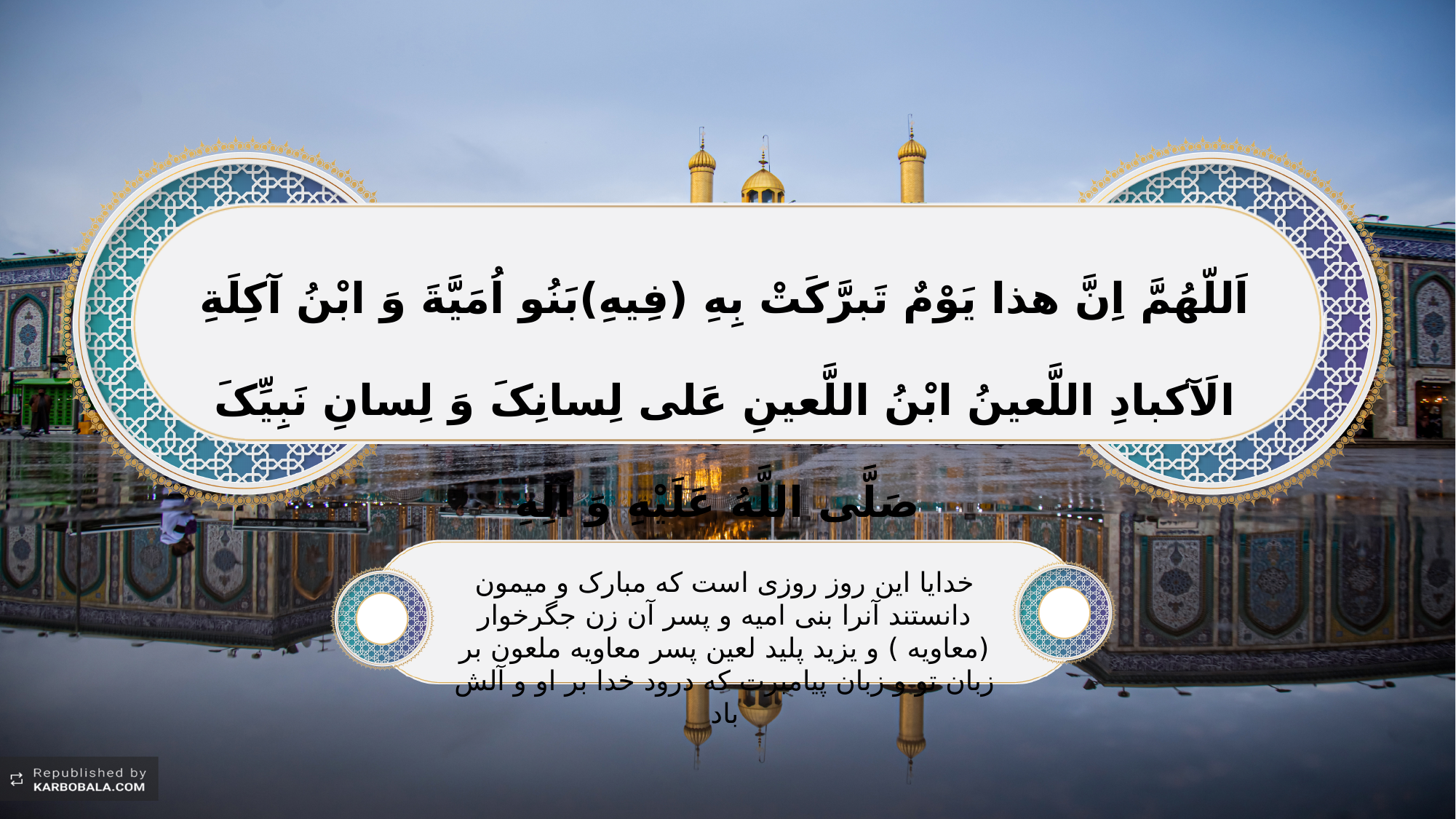

اَللّهُمَّ اِنَّ هذا یَوْمٌ تَبرَّکَتْ بِهِ (فِیهِ)بَنُو اُمَیَّةَ وَ ابْنُ آکِلَةِ الَآکبادِ اللَّعینُ ابْنُ اللَّعینِ عَلی لِسانِکَ وَ لِسانِ نَبِیِّکَ صَلَّی اللَّهُ عَلَیْهِ وَ آلِهِ
خدایا این روز روزی است که مبارک و میمون دانستند آنرا بنی امیه و پسر آن زن جگرخوار (معاویه ) و یزید پلید لعین پسر معاویه ملعون بر زبان تو و زبان پیامبرت که درود خدا بر او و آلش باد